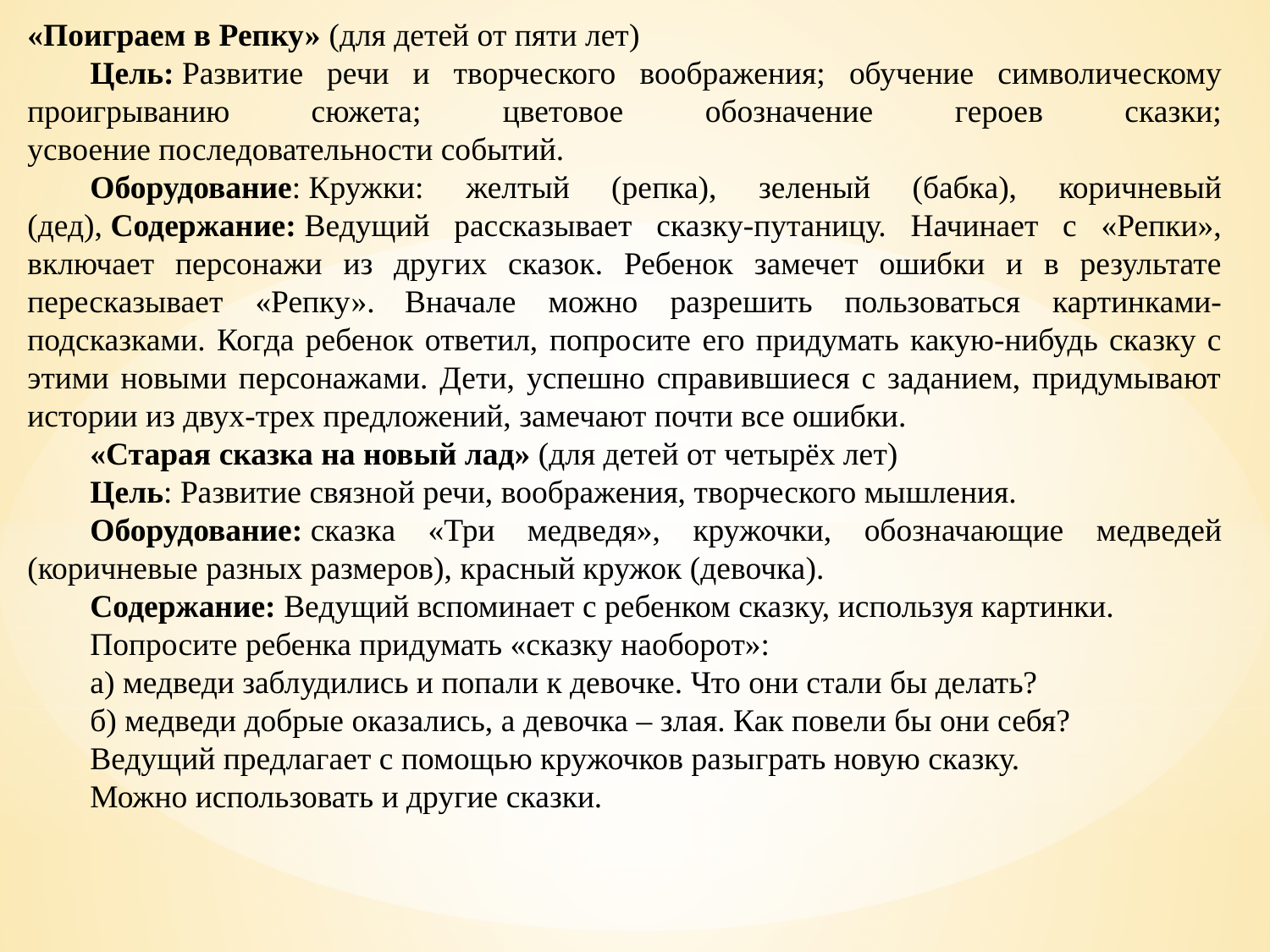

«Поиграем в Репку» (для детей от пяти лет)
Цель: Развитие речи и творческого воображения; обучение символическому проигрыванию сюжета; цветовое обозначение героев сказки; усвоение последовательности событий.
Оборудование: Кружки: желтый (репка), зеленый (бабка), коричневый (дед), Содержание: Ведущий рассказывает сказку-путаницу. Начинает с «Репки», включает персонажи из других сказок. Ребенок замечет ошибки и в результате пересказывает «Репку». Вначале можно разрешить пользоваться картинками-подсказками. Когда ребенок ответил, попросите его придумать какую-нибудь сказку с этими новыми персонажами. Дети, успешно справившиеся с заданием, придумывают истории из двух-трех предложений, замечают почти все ошибки.
«Старая сказка на новый лад» (для детей от четырёх лет)
Цель: Развитие связной речи, воображения, творческого мышления.
Оборудование: сказка «Три медведя», кружочки, обозначающие медведей (коричневые разных размеров), красный кружок (девочка).
Содержание: Ведущий вспоминает с ребенком сказку, используя картинки.
Попросите ребенка придумать «сказку наоборот»:
а) медведи заблудились и попали к девочке. Что они стали бы делать?
б) медведи добрые оказались, а девочка – злая. Как повели бы они себя?
Ведущий предлагает с помощью кружочков разыграть новую сказку.
Можно использовать и другие сказки.